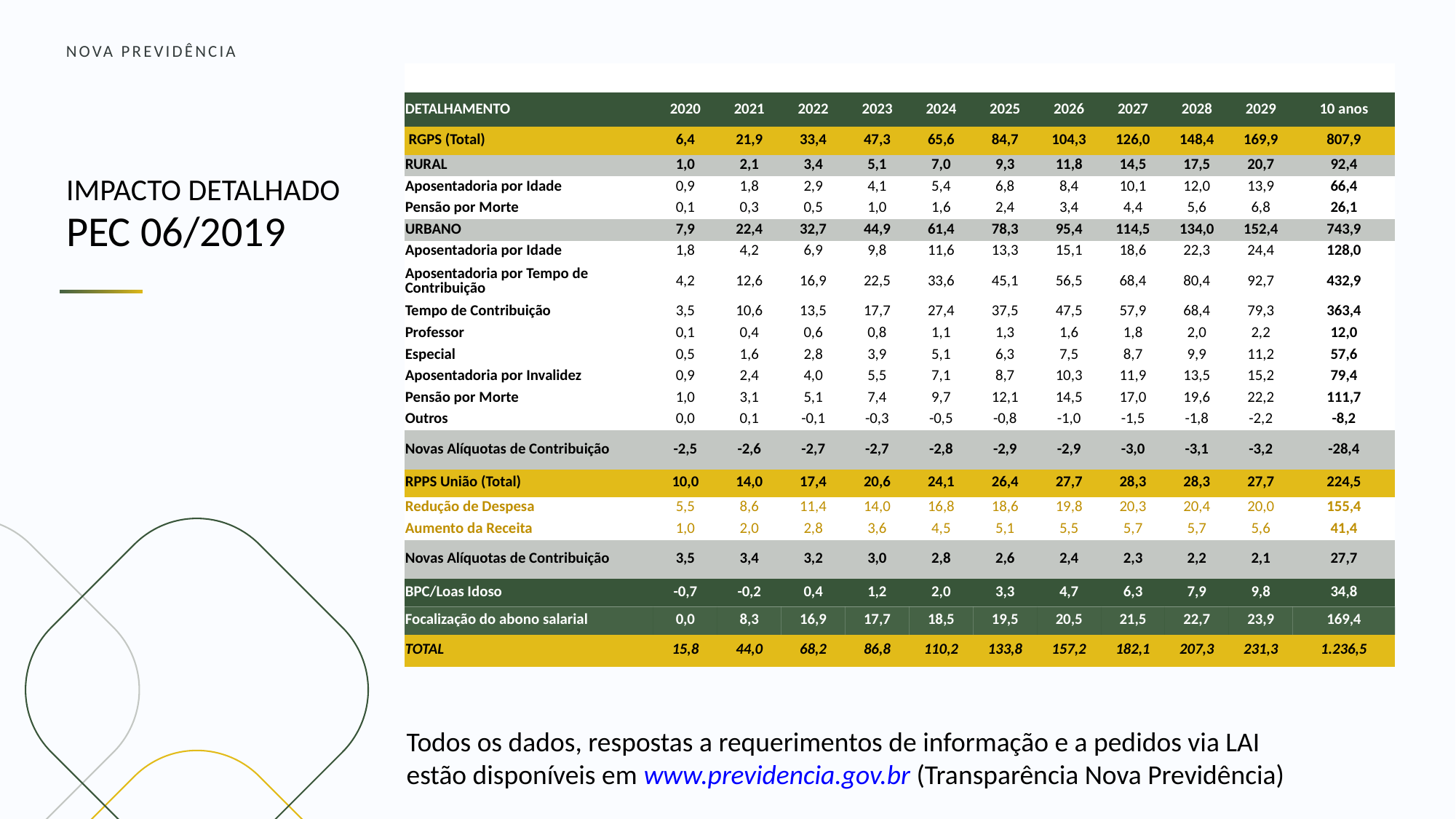

NOVA PREVIDÊNCIA
|  |  |  |  |  |  |  |  |  |  |  |  |
| --- | --- | --- | --- | --- | --- | --- | --- | --- | --- | --- | --- |
| DETALHAMENTO | 2020 | 2021 | 2022 | 2023 | 2024 | 2025 | 2026 | 2027 | 2028 | 2029 | 10 anos |
| RGPS (Total) | 6,4 | 21,9 | 33,4 | 47,3 | 65,6 | 84,7 | 104,3 | 126,0 | 148,4 | 169,9 | 807,9 |
| RURAL | 1,0 | 2,1 | 3,4 | 5,1 | 7,0 | 9,3 | 11,8 | 14,5 | 17,5 | 20,7 | 92,4 |
| Aposentadoria por Idade | 0,9 | 1,8 | 2,9 | 4,1 | 5,4 | 6,8 | 8,4 | 10,1 | 12,0 | 13,9 | 66,4 |
| Pensão por Morte | 0,1 | 0,3 | 0,5 | 1,0 | 1,6 | 2,4 | 3,4 | 4,4 | 5,6 | 6,8 | 26,1 |
| URBANO | 7,9 | 22,4 | 32,7 | 44,9 | 61,4 | 78,3 | 95,4 | 114,5 | 134,0 | 152,4 | 743,9 |
| Aposentadoria por Idade | 1,8 | 4,2 | 6,9 | 9,8 | 11,6 | 13,3 | 15,1 | 18,6 | 22,3 | 24,4 | 128,0 |
| Aposentadoria por Tempo de Contribuição | 4,2 | 12,6 | 16,9 | 22,5 | 33,6 | 45,1 | 56,5 | 68,4 | 80,4 | 92,7 | 432,9 |
| Tempo de Contribuição | 3,5 | 10,6 | 13,5 | 17,7 | 27,4 | 37,5 | 47,5 | 57,9 | 68,4 | 79,3 | 363,4 |
| Professor | 0,1 | 0,4 | 0,6 | 0,8 | 1,1 | 1,3 | 1,6 | 1,8 | 2,0 | 2,2 | 12,0 |
| Especial | 0,5 | 1,6 | 2,8 | 3,9 | 5,1 | 6,3 | 7,5 | 8,7 | 9,9 | 11,2 | 57,6 |
| Aposentadoria por Invalidez | 0,9 | 2,4 | 4,0 | 5,5 | 7,1 | 8,7 | 10,3 | 11,9 | 13,5 | 15,2 | 79,4 |
| Pensão por Morte | 1,0 | 3,1 | 5,1 | 7,4 | 9,7 | 12,1 | 14,5 | 17,0 | 19,6 | 22,2 | 111,7 |
| Outros | 0,0 | 0,1 | -0,1 | -0,3 | -0,5 | -0,8 | -1,0 | -1,5 | -1,8 | -2,2 | -8,2 |
| Novas Alíquotas de Contribuição | -2,5 | -2,6 | -2,7 | -2,7 | -2,8 | -2,9 | -2,9 | -3,0 | -3,1 | -3,2 | -28,4 |
| RPPS União (Total) | 10,0 | 14,0 | 17,4 | 20,6 | 24,1 | 26,4 | 27,7 | 28,3 | 28,3 | 27,7 | 224,5 |
| Redução de Despesa | 5,5 | 8,6 | 11,4 | 14,0 | 16,8 | 18,6 | 19,8 | 20,3 | 20,4 | 20,0 | 155,4 |
| Aumento da Receita | 1,0 | 2,0 | 2,8 | 3,6 | 4,5 | 5,1 | 5,5 | 5,7 | 5,7 | 5,6 | 41,4 |
| Novas Alíquotas de Contribuição | 3,5 | 3,4 | 3,2 | 3,0 | 2,8 | 2,6 | 2,4 | 2,3 | 2,2 | 2,1 | 27,7 |
| BPC/Loas Idoso | -0,7 | -0,2 | 0,4 | 1,2 | 2,0 | 3,3 | 4,7 | 6,3 | 7,9 | 9,8 | 34,8 |
| Focalização do abono salarial | 0,0 | 8,3 | 16,9 | 17,7 | 18,5 | 19,5 | 20,5 | 21,5 | 22,7 | 23,9 | 169,4 |
| TOTAL | 15,8 | 44,0 | 68,2 | 86,8 | 110,2 | 133,8 | 157,2 | 182,1 | 207,3 | 231,3 | 1.236,5 |
# IMPACTO DETALHADO
PEC 06/2019

Todos os dados, respostas a requerimentos de informação e a pedidos via LAI estão disponíveis em www.previdencia.gov.br (Transparência Nova Previdência)